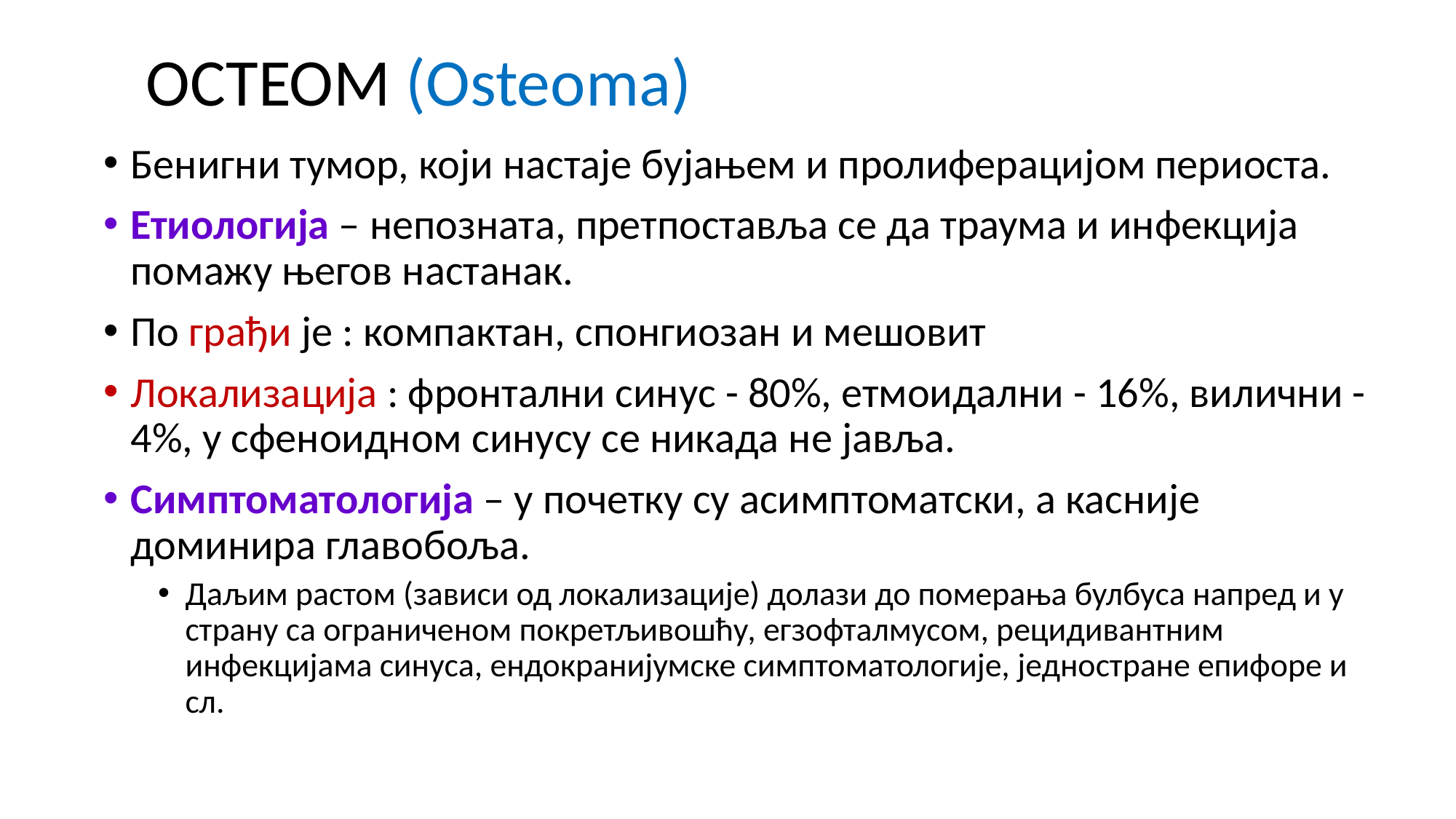

# ОСТЕОМ (Osteoma)
Бенигни тумор, који настаје бујањем и пролиферацијом периоста.
Етиологија – непозната, претпоставља се да траума и инфекција помажу његов настанак.
По грађи је : компактан, спонгиозан и мешовит
Локализација : фронтални синус - 80%, етмоидални - 16%, вилични - 4%, у сфеноидном синусу се никада не јавља.
Симптоматологија – у почетку су асимптоматски, а касније доминира главобоља.
Даљим растом (зависи од локализације) долази до померања булбуса напред и у страну са ограниченом покретљивошћу, егзофталмусом, рецидивантним инфекцијама синуса, ендокранијумске симптоматологије, једностране епифоре и сл.